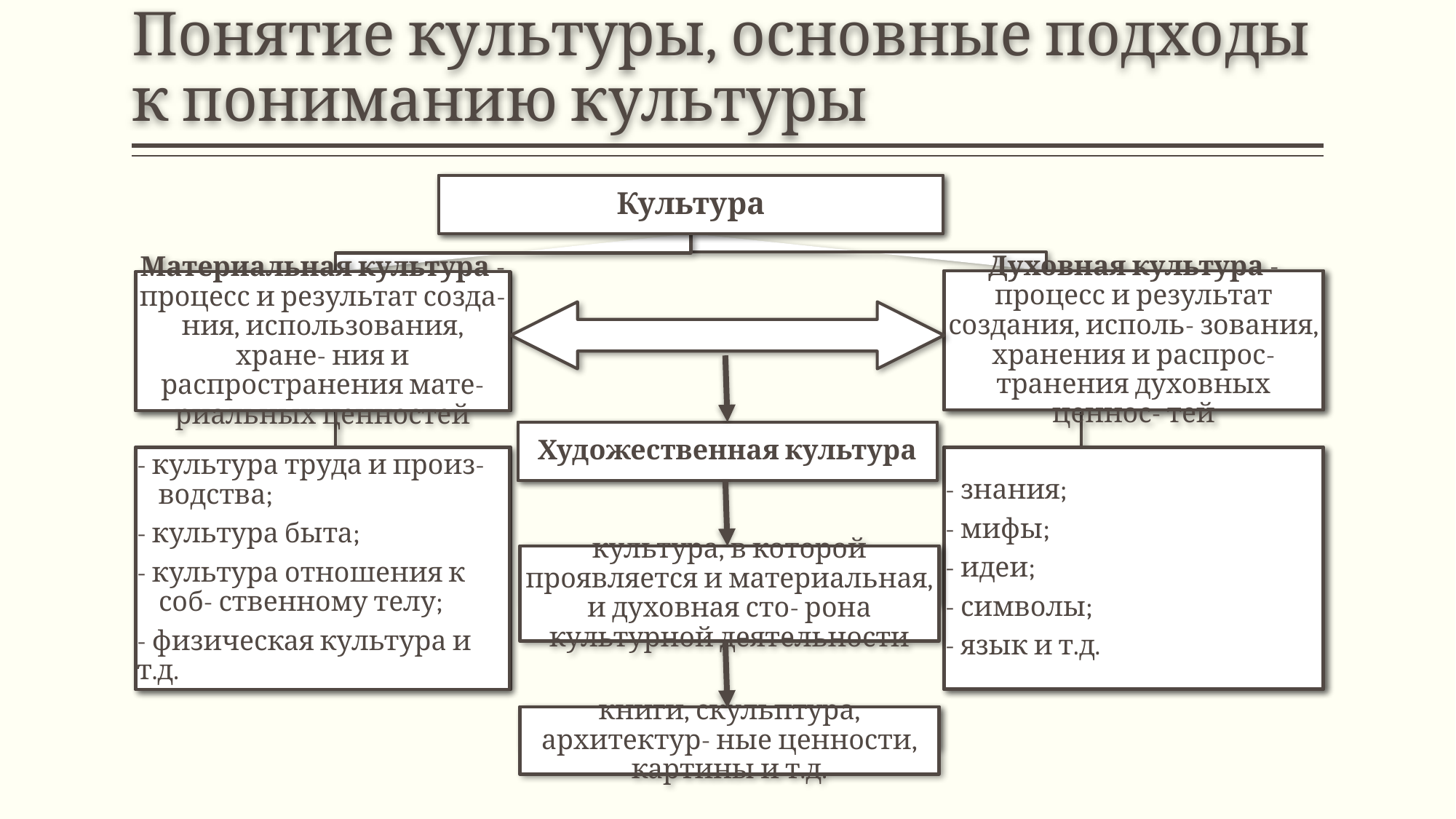

# Понятие культуры, основные подходы к пониманию культуры

Культура

Духовная культура - процесс и результат создания, исполь- зования, хранения и распрос- транения духовных ценнос- тей

Материальная культура - процесс и результат созда- ния, использования, хране- ния и распространения мате- риальных ценностей

- знания;
- мифы;
- идеи;
- символы;
- язык и т.д.

- культура труда и произ- водства;
- культура быта;
- культура отношения к соб- ственному телу;
- физическая культура и т.д.

Художественная культура
культура, в которой проявляется и материальная, и духовная сто- рона культурной деятельности

книги, скульптура, архитектур- ные ценности, картины и т.д.